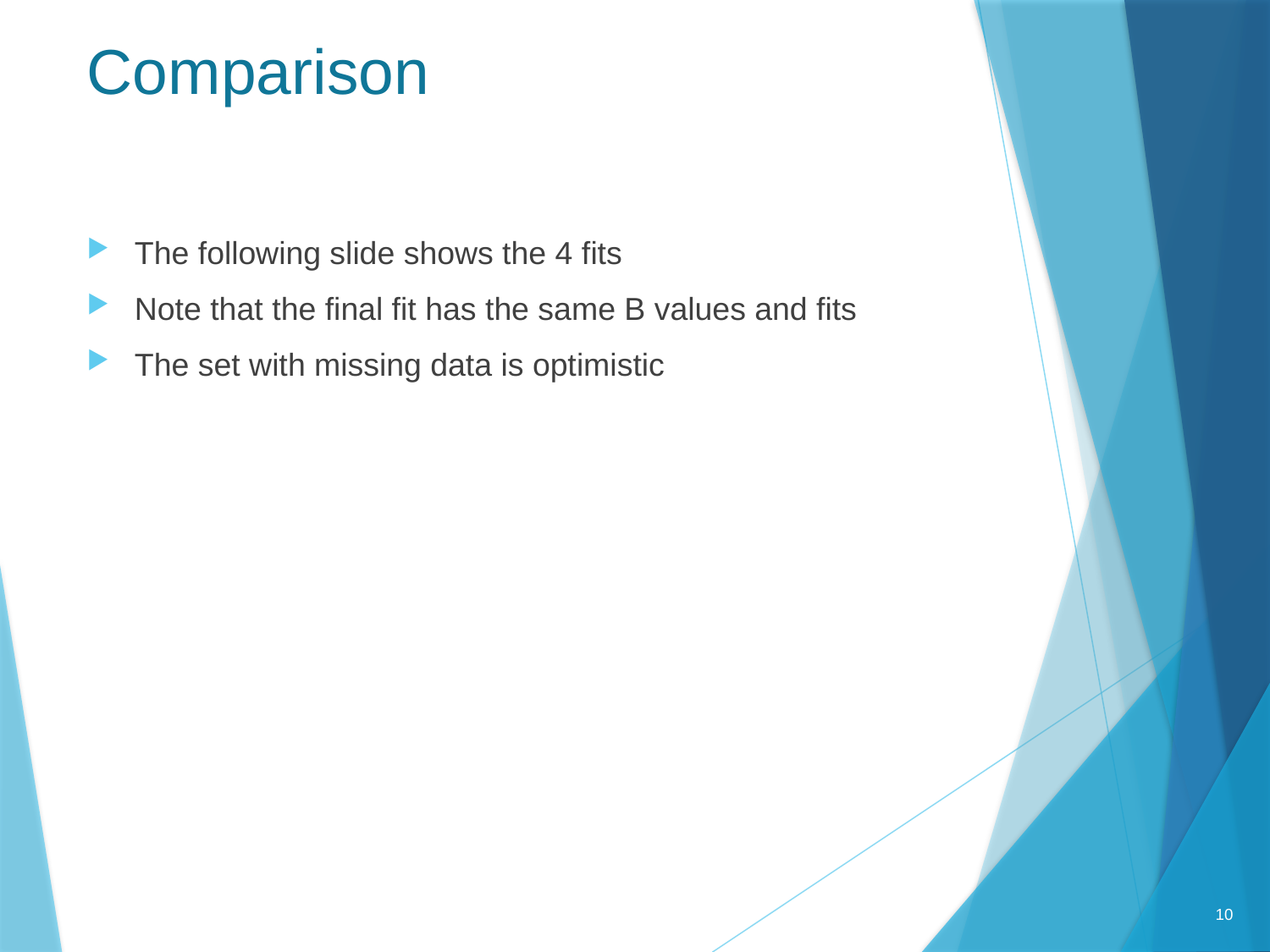

# Comparison
The following slide shows the 4 fits
Note that the final fit has the same B values and fits
The set with missing data is optimistic
10